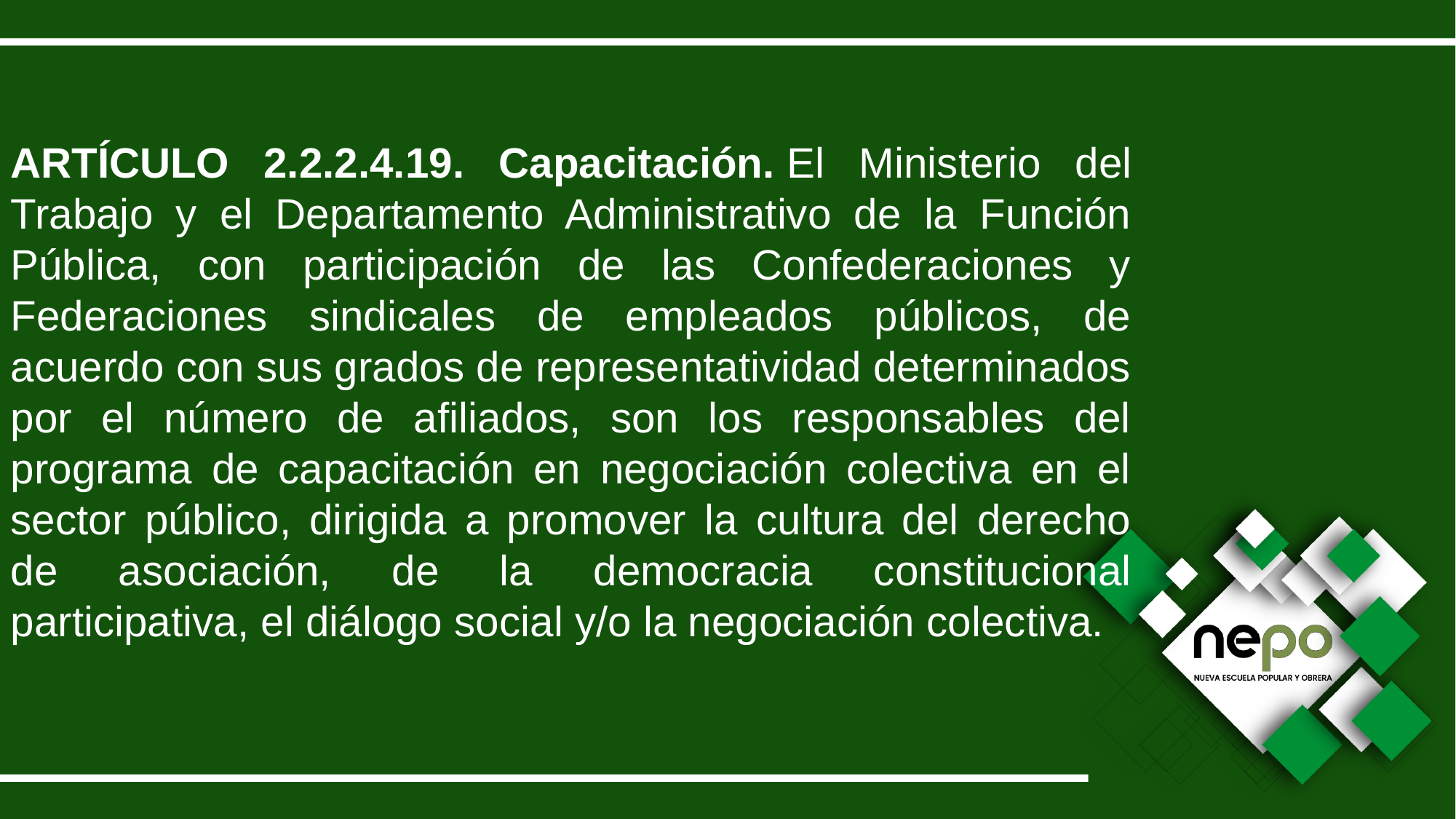

ARTÍCULO 2.2.2.4.19. Capacitación. El Ministerio del Trabajo y el Departamento Administrativo de la Función Pública, con participación de las Confederaciones y Federaciones sindicales de empleados públicos, de acuerdo con sus grados de representatividad determinados por el número de afiliados, son los responsables del programa de capacitación en negociación colectiva en el sector público, dirigida a promover la cultura del derecho de asociación, de la democracia constitucional participativa, el diálogo social y/o la negociación colectiva.